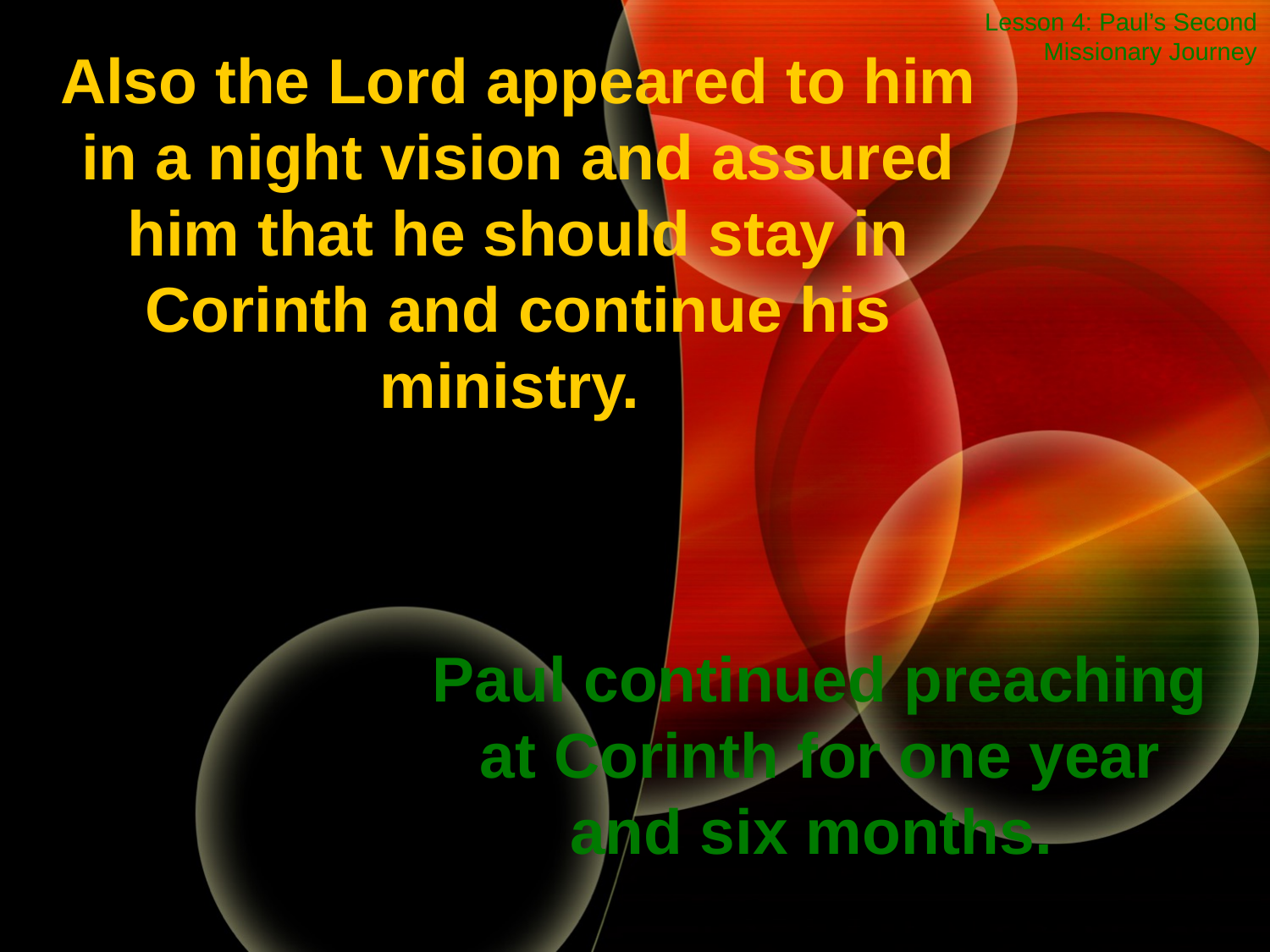

Lesson 4: Paul’s Second Missionary Journey
Also the Lord appeared to him in a night vision and assured him that he should stay in Corinth and continue his ministry.
Paul continued preaching at Corinth for one year
and six months.